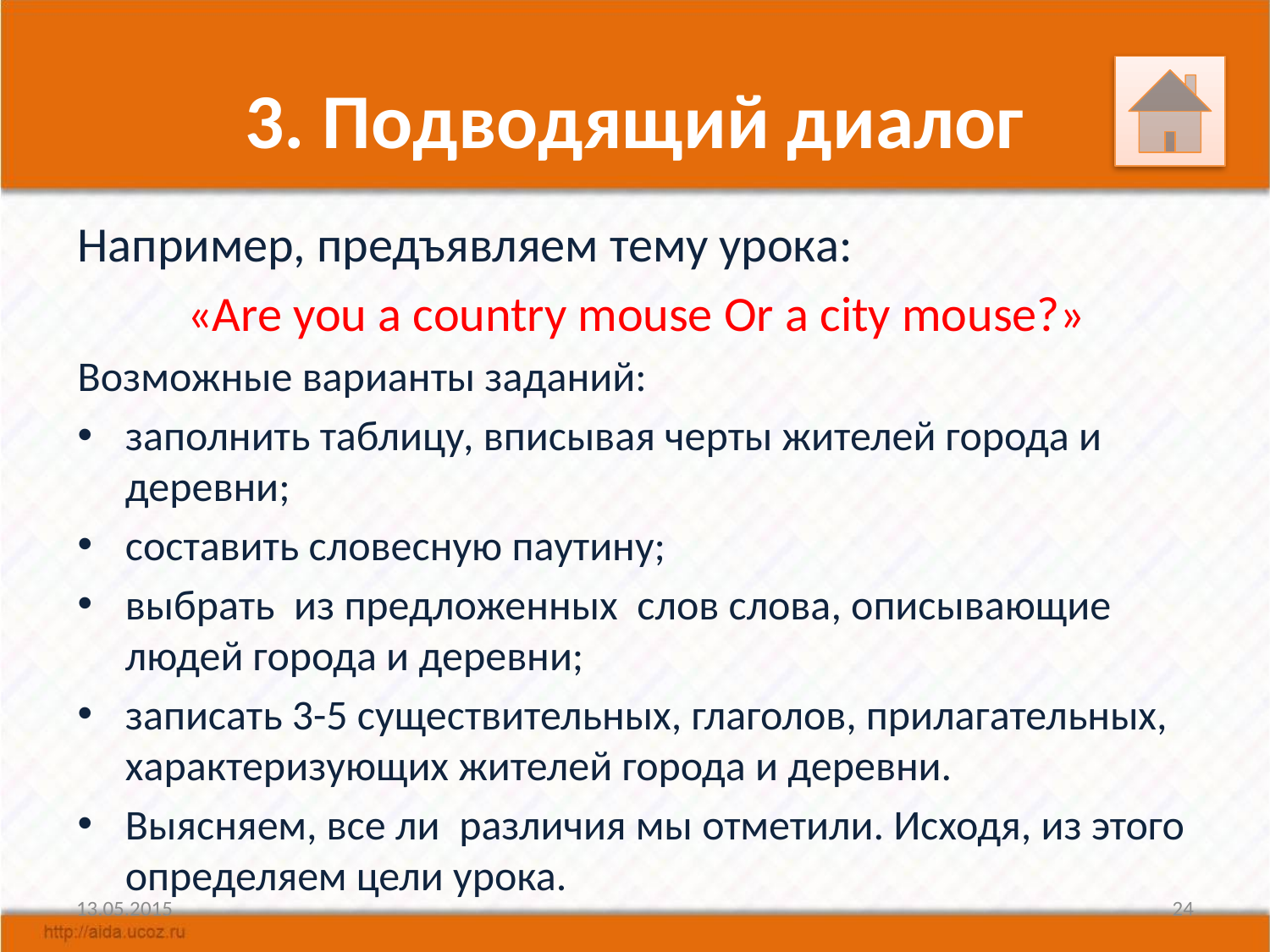

# 3. Подводящий диалог

Например, предъявляем тему урока:
«Are you a country mouse Or a city mouse?»
Возможные варианты заданий:
заполнить таблицу, вписывая черты жителей города и деревни;
составить словесную паутину;
выбрать  из предложенных  слов слова, описывающие людей города и деревни;
записать 3-5 существительных, глаголов, прилагательных, характеризующих жителей города и деревни.
Выясняем, все ли  различия мы отметили. Исходя, из этого определяем цели урока.

13.05.2015
24